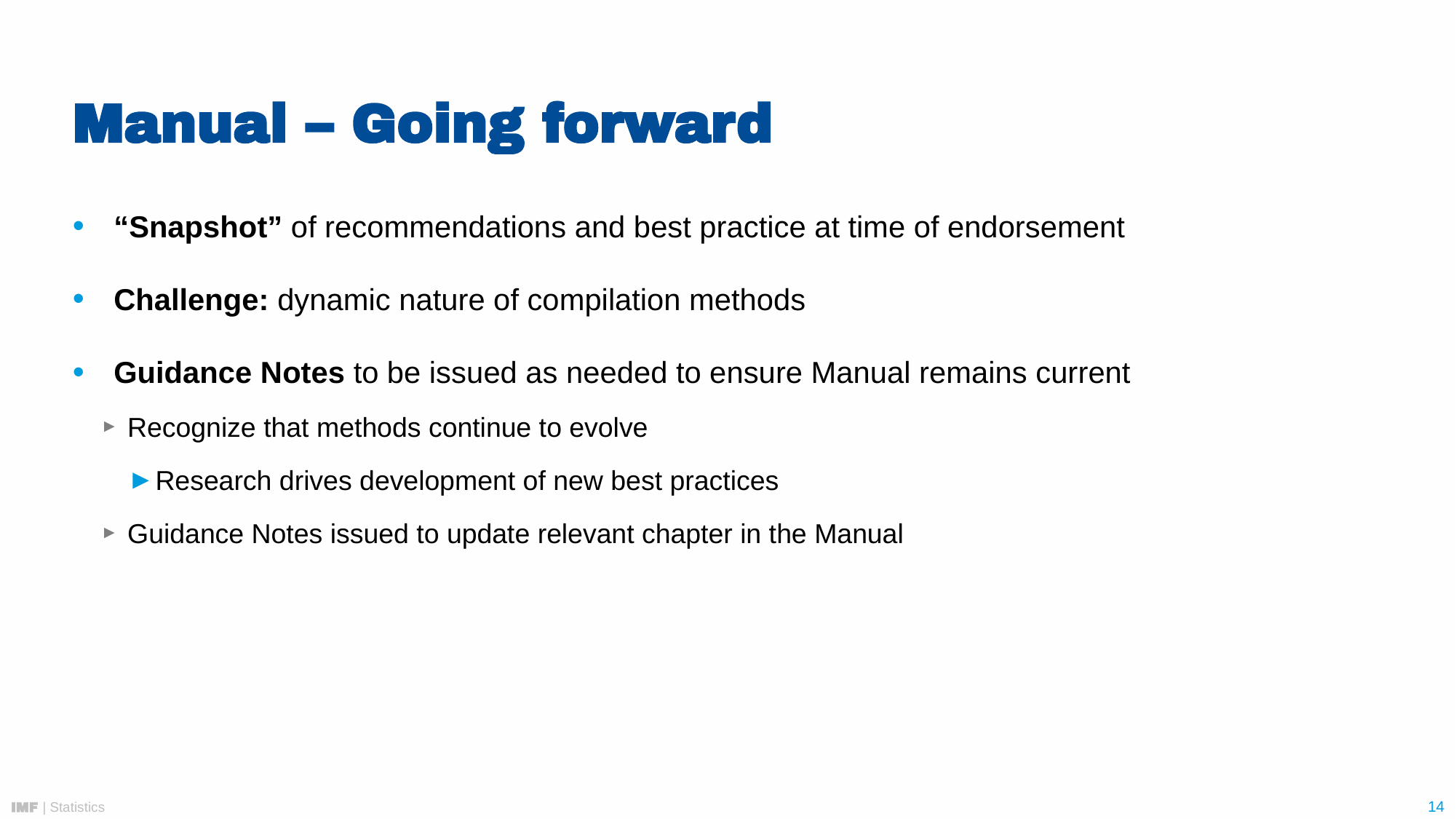

# Manual – Going forward
“Snapshot” of recommendations and best practice at time of endorsement
Challenge: dynamic nature of compilation methods
Guidance Notes to be issued as needed to ensure Manual remains current
Recognize that methods continue to evolve
Research drives development of new best practices
Guidance Notes issued to update relevant chapter in the Manual